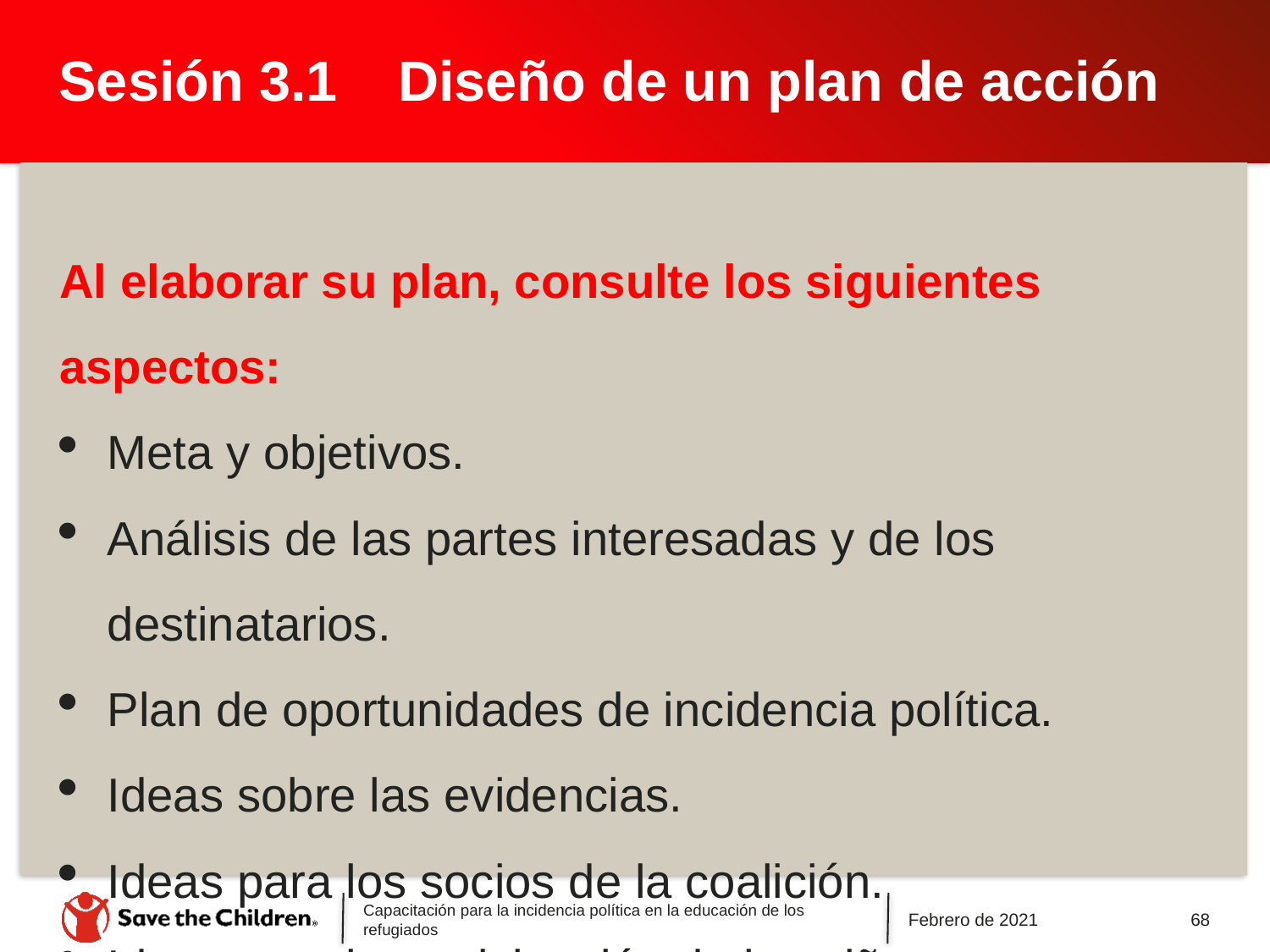

# Sesión 3.1	Diseño de un plan de acción
Al elaborar su plan, consulte los siguientes aspectos:
Meta y objetivos.
Análisis de las partes interesadas y de los destinatarios.
Plan de oportunidades de incidencia política.
Ideas sobre las evidencias.
Ideas para los socios de la coalición.
Ideas para la participación de los niños.
Capacitación para la incidencia política en la educación de los refugiados
Febrero de 2021
68